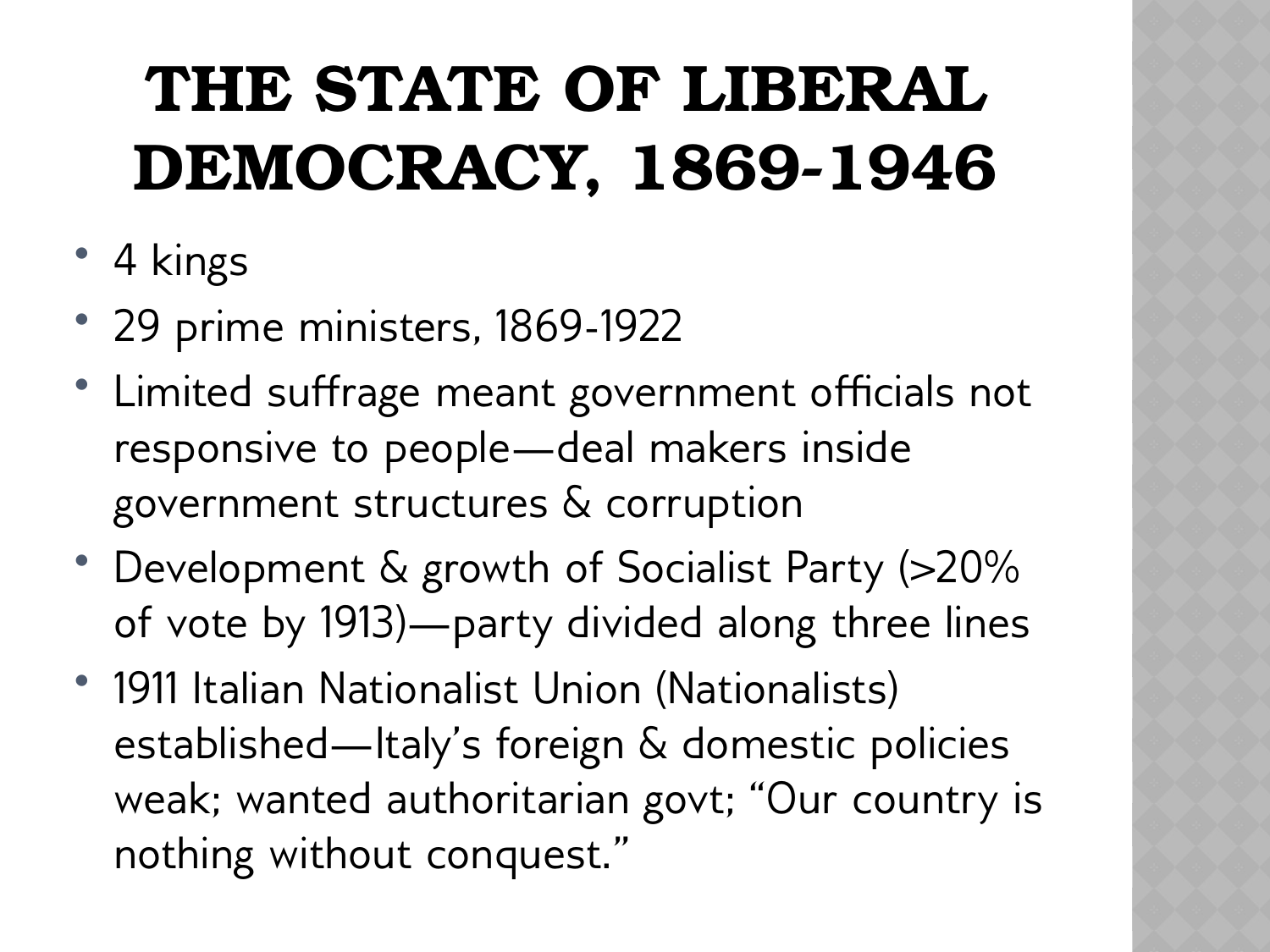

# The state of liberal democracy, 1869-1946
4 kings
29 prime ministers, 1869-1922
Limited suffrage meant government officials not responsive to people—deal makers inside government structures & corruption
Development & growth of Socialist Party (>20% of vote by 1913)—party divided along three lines
1911 Italian Nationalist Union (Nationalists) established—Italy’s foreign & domestic policies weak; wanted authoritarian govt; “Our country is nothing without conquest.”